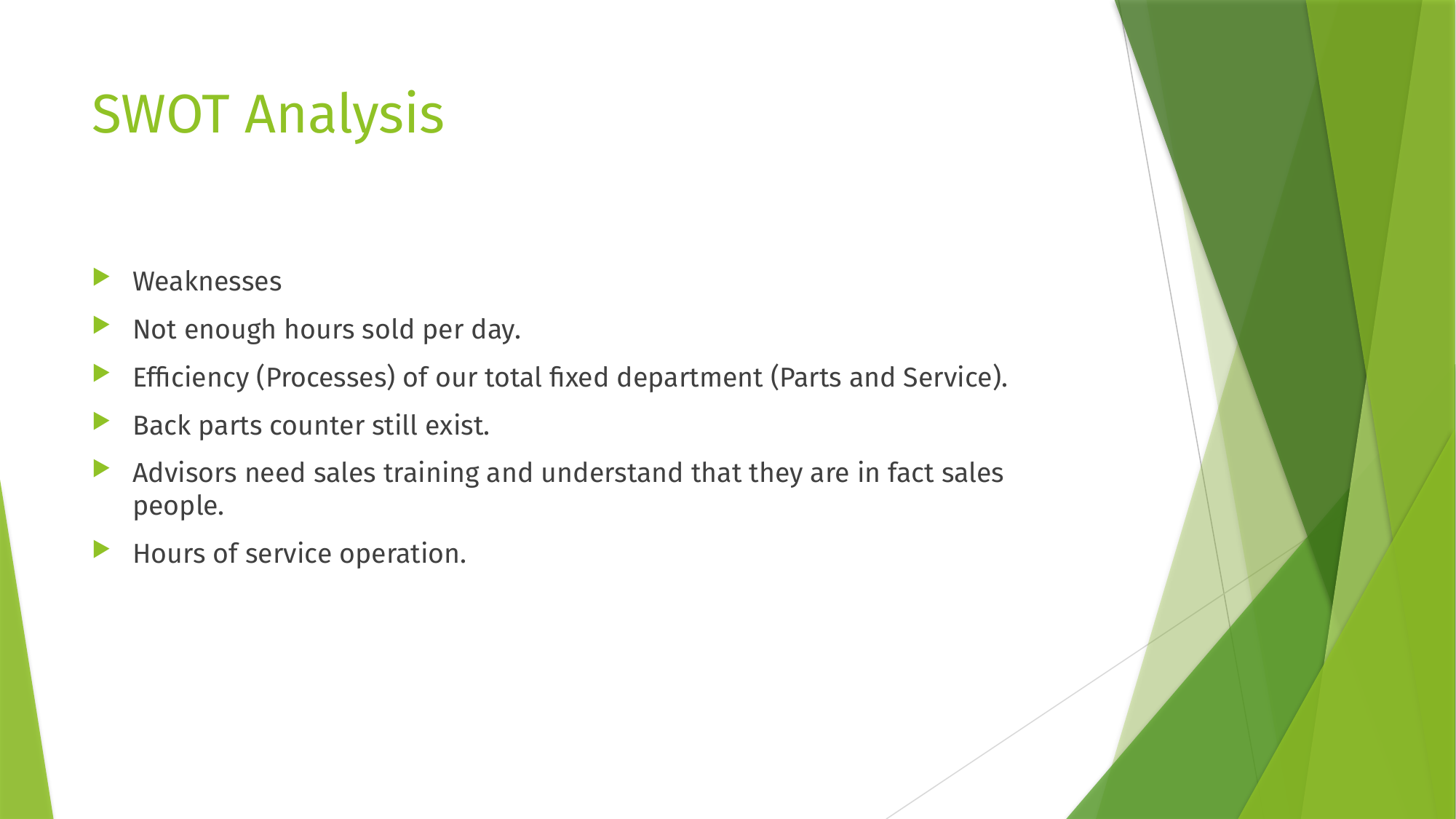

# SWOT Analysis
Weaknesses
Not enough hours sold per day.
Efficiency (Processes) of our total fixed department (Parts and Service).
Back parts counter still exist.
Advisors need sales training and understand that they are in fact sales people.
Hours of service operation.